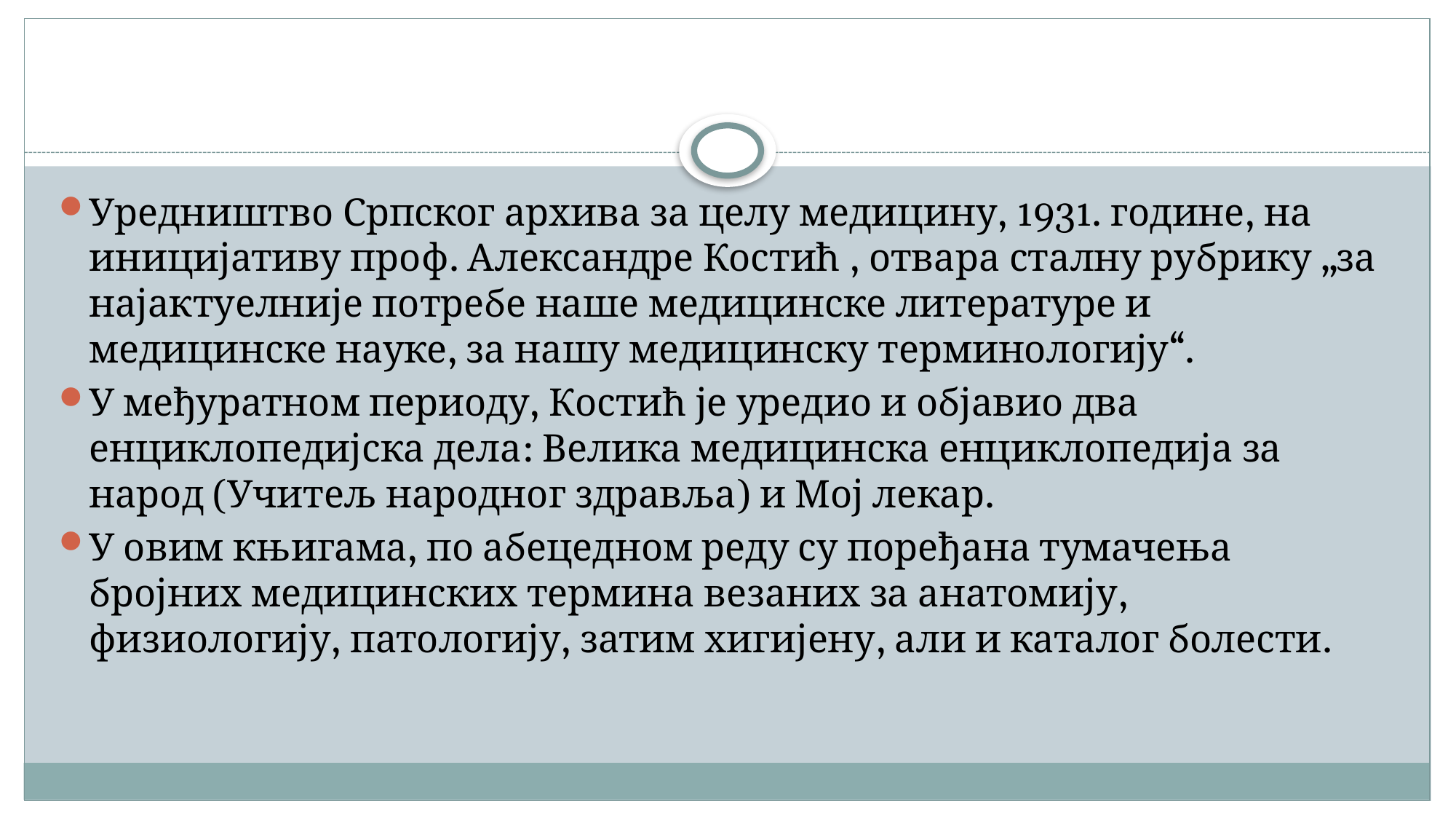

#
Уредништво Српског архива за целу медицину, 1931. године, на иницијативу проф. Александре Костић , отвара сталну рубрику „за најактуелније потребе наше медицинске литературе и медицинске науке, за нашу медицинску терминологију“.
У међуратном периоду, Костић је уредио и објавио два енциклопедијска дела: Велика медицинска енциклопедија за народ (Учитељ народног здравља) и Мој лекар.
У овим књигама, по абецедном реду су поређана тумачења бројних медицинских термина везаних за анатомију, физиологију, патологију, затим хигијену, али и каталог болести.